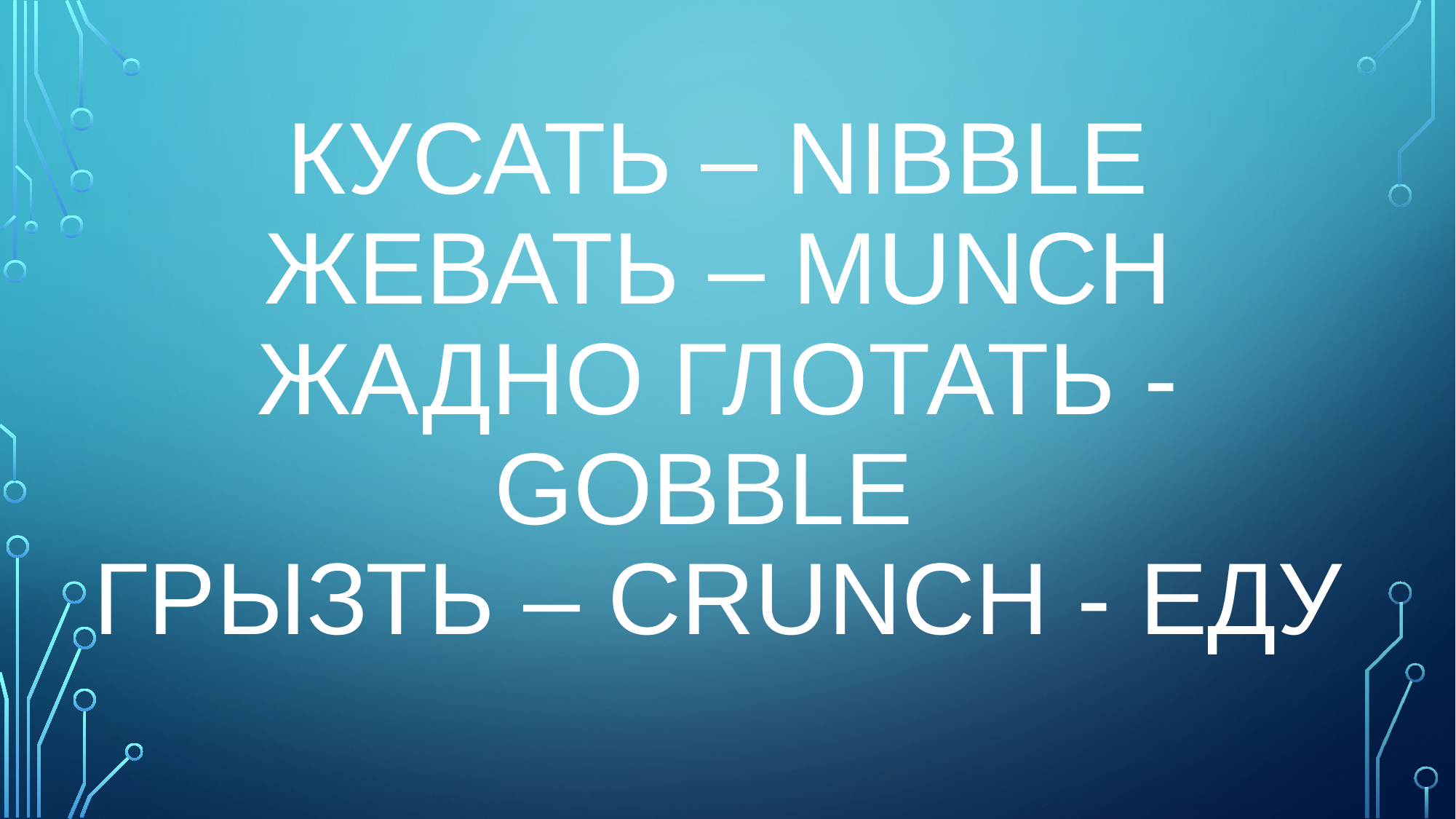

# Кусать – nibble жевать – munch жадно глотать - gobble грызть – crunch - еду